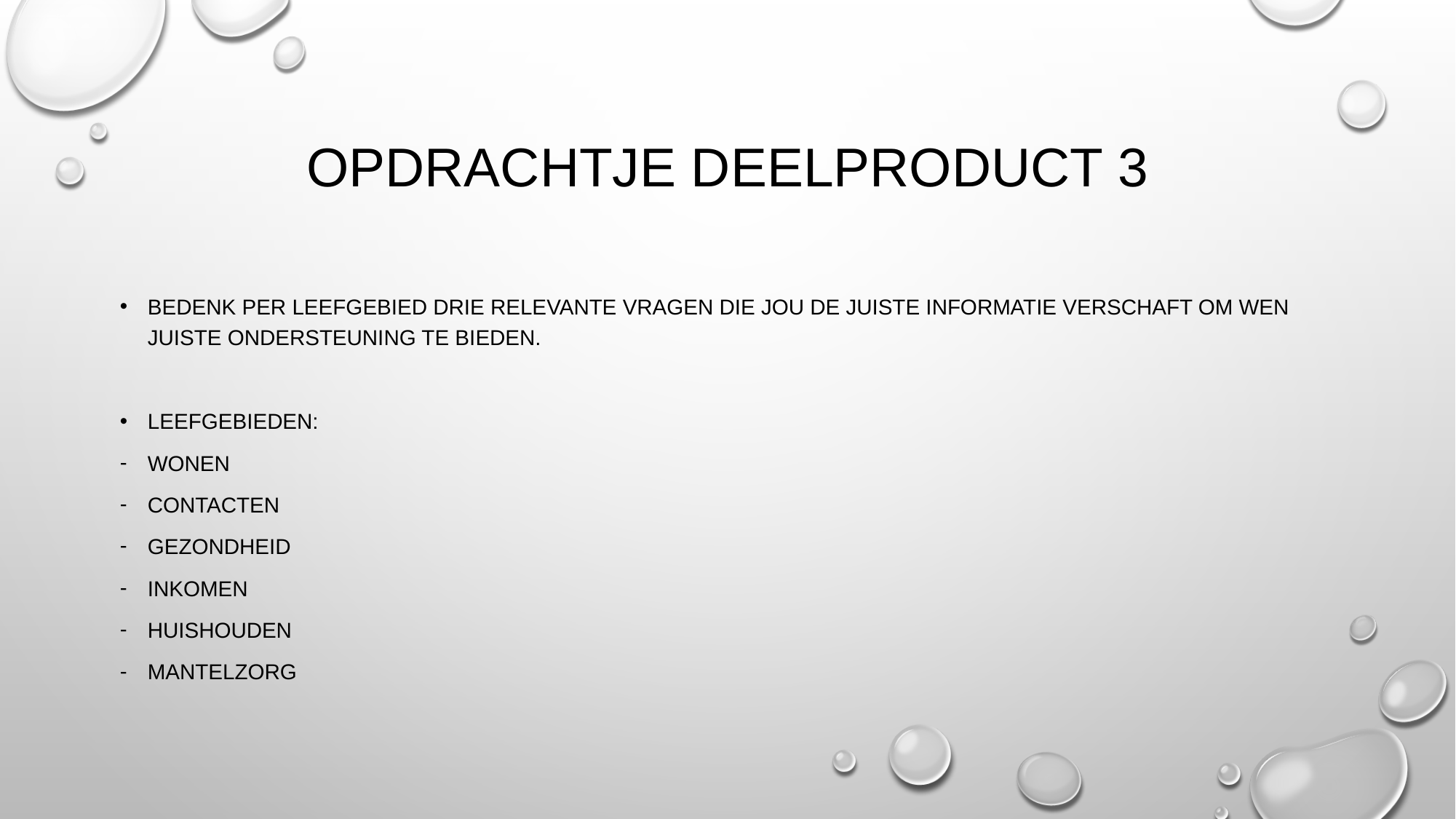

# Opdrachtje deelproduct 3
Bedenk per leefgebied drie relevante vragen die jou de juiste informatie verschaft om wen juiste ondersteuning te bieden.

Leefgebieden:
Wonen
Contacten
Gezondheid
Inkomen
Huishouden
mantelzorg